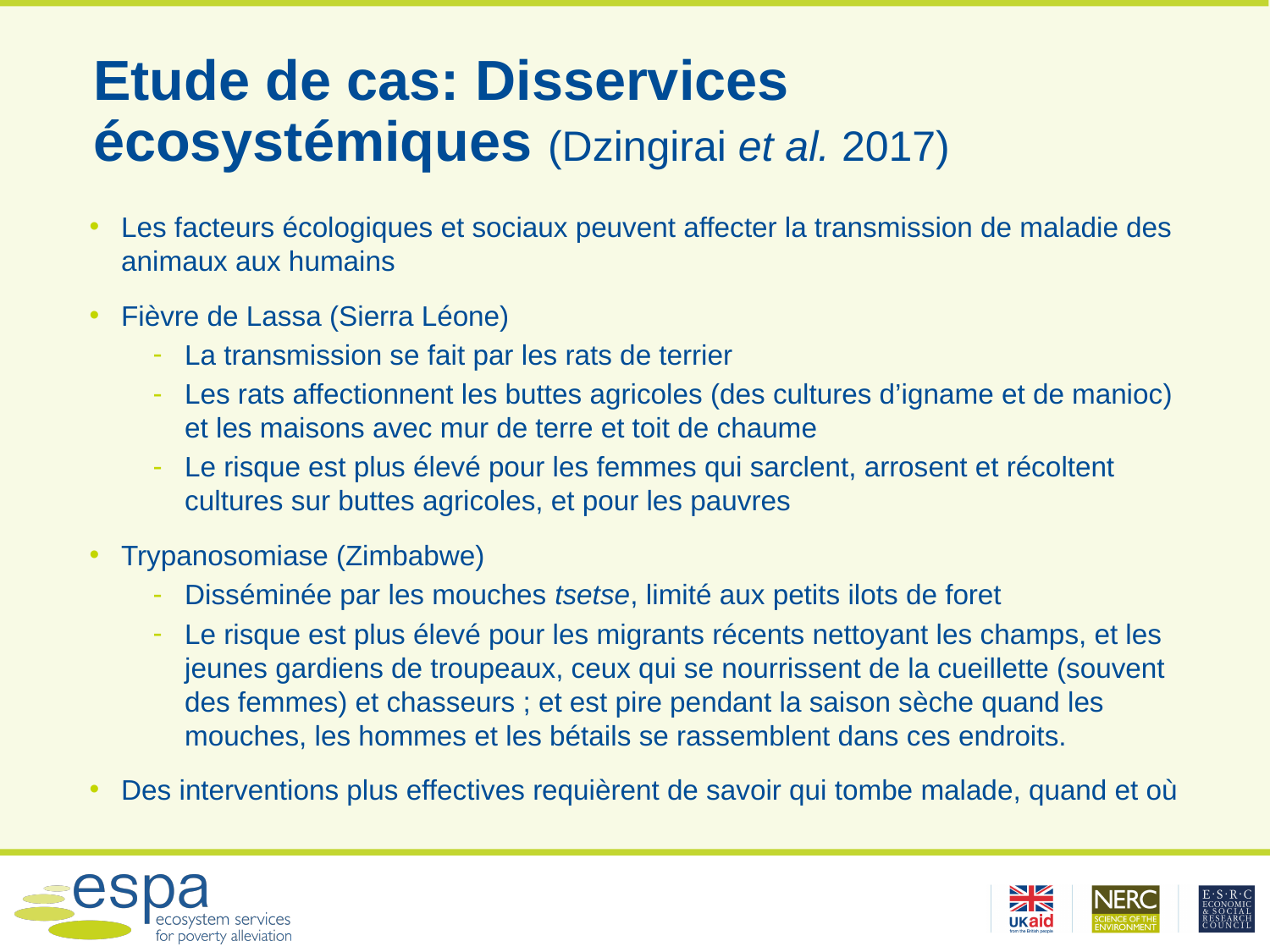

# Etude de cas: Disservices écosystémiques (Dzingirai et al. 2017)
Les facteurs écologiques et sociaux peuvent affecter la transmission de maladie des animaux aux humains
Fièvre de Lassa (Sierra Léone)
La transmission se fait par les rats de terrier
Les rats affectionnent les buttes agricoles (des cultures d’igname et de manioc) et les maisons avec mur de terre et toit de chaume
Le risque est plus élevé pour les femmes qui sarclent, arrosent et récoltent cultures sur buttes agricoles, et pour les pauvres
Trypanosomiase (Zimbabwe)
Disséminée par les mouches tsetse, limité aux petits ilots de foret
Le risque est plus élevé pour les migrants récents nettoyant les champs, et les jeunes gardiens de troupeaux, ceux qui se nourrissent de la cueillette (souvent des femmes) et chasseurs ; et est pire pendant la saison sèche quand les mouches, les hommes et les bétails se rassemblent dans ces endroits.
Des interventions plus effectives requièrent de savoir qui tombe malade, quand et où